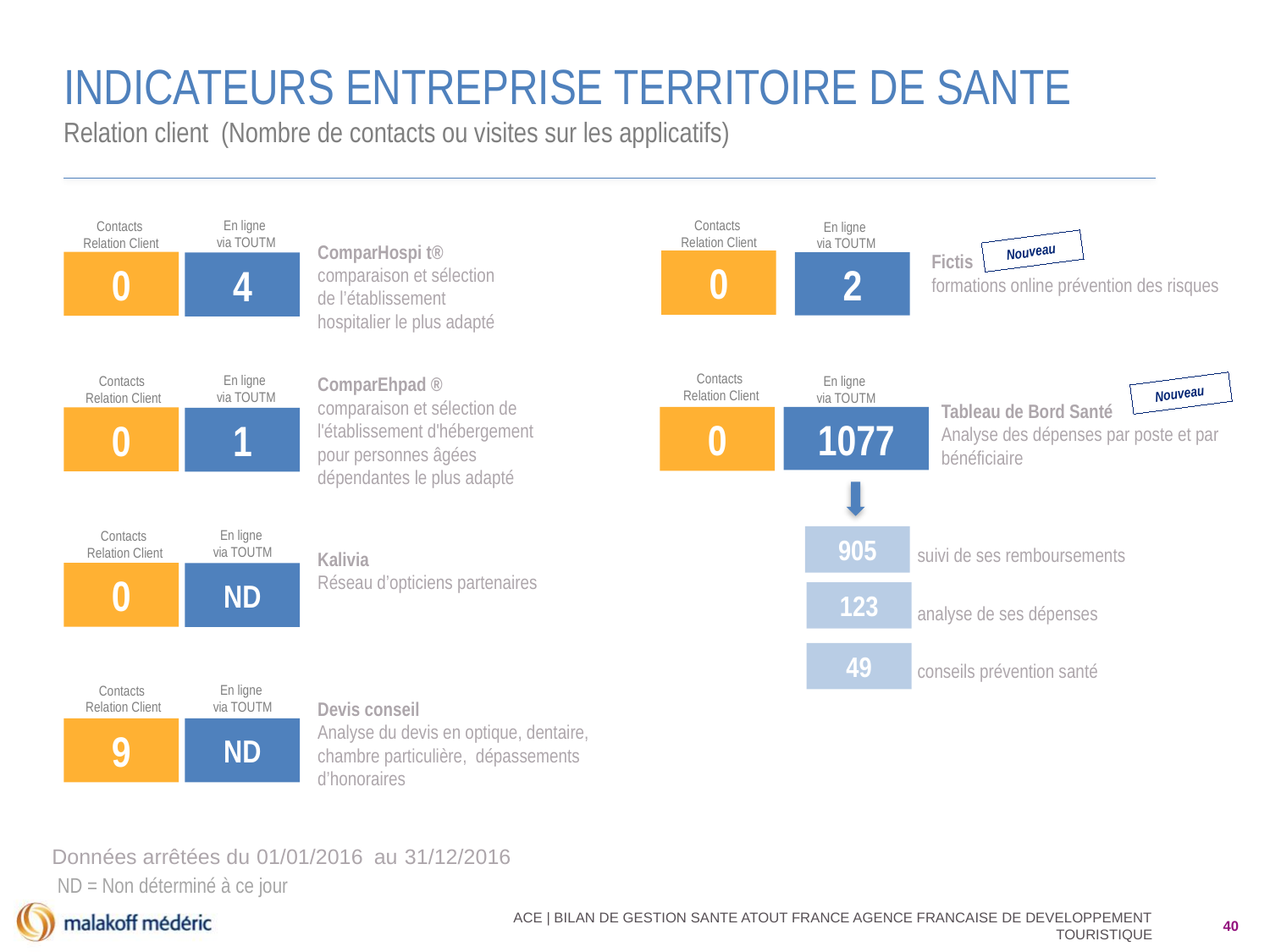

INDICATEURS ENTREPRISE TERRITOIRE DE SANTE
Relation client  (Nombre de contacts ou visites sur les applicatifs)
En ligne
via TOUTM
Contacts
Relation Client
Contacts
Relation Client
En ligne
via TOUTM
ComparHospi t®
comparaison et sélection de l’établissement hospitalier le plus adapté
Nouveau
Fictis
formations online prévention des risques
0
0
2
4
ComparEhpad ®
comparaison et sélection de l'établissement d'hébergement pour personnes âgées dépendantes le plus adapté
Contacts
Relation Client
En ligne
via TOUTM
Contacts
Relation Client
En ligne
via TOUTM
Nouveau
Tableau de Bord Santé
Analyse des dépenses par poste et par bénéficiaire
1077
0
0
1

suivi de ses remboursements
analyse de ses dépenses
conseils prévention santé
En ligne
via TOUTM
905
Contacts
Relation Client
Kalivia
Réseau d’opticiens partenaires
0
ND
123
49
En ligne
via TOUTM
Contacts
Relation Client
Devis conseil
Analyse du devis en optique, dentaire, chambre particulière,  dépassements d’honoraires

9
ND

01/01/2016
Données arrêtées du                     au
31/12/2016
ND = Non déterminé à ce jour
ACE | BILAN DE GESTION SANTE ATOUT FRANCE AGENCE FRANCAISE DE DEVELOPPEMENT TOURISTIQUE
40